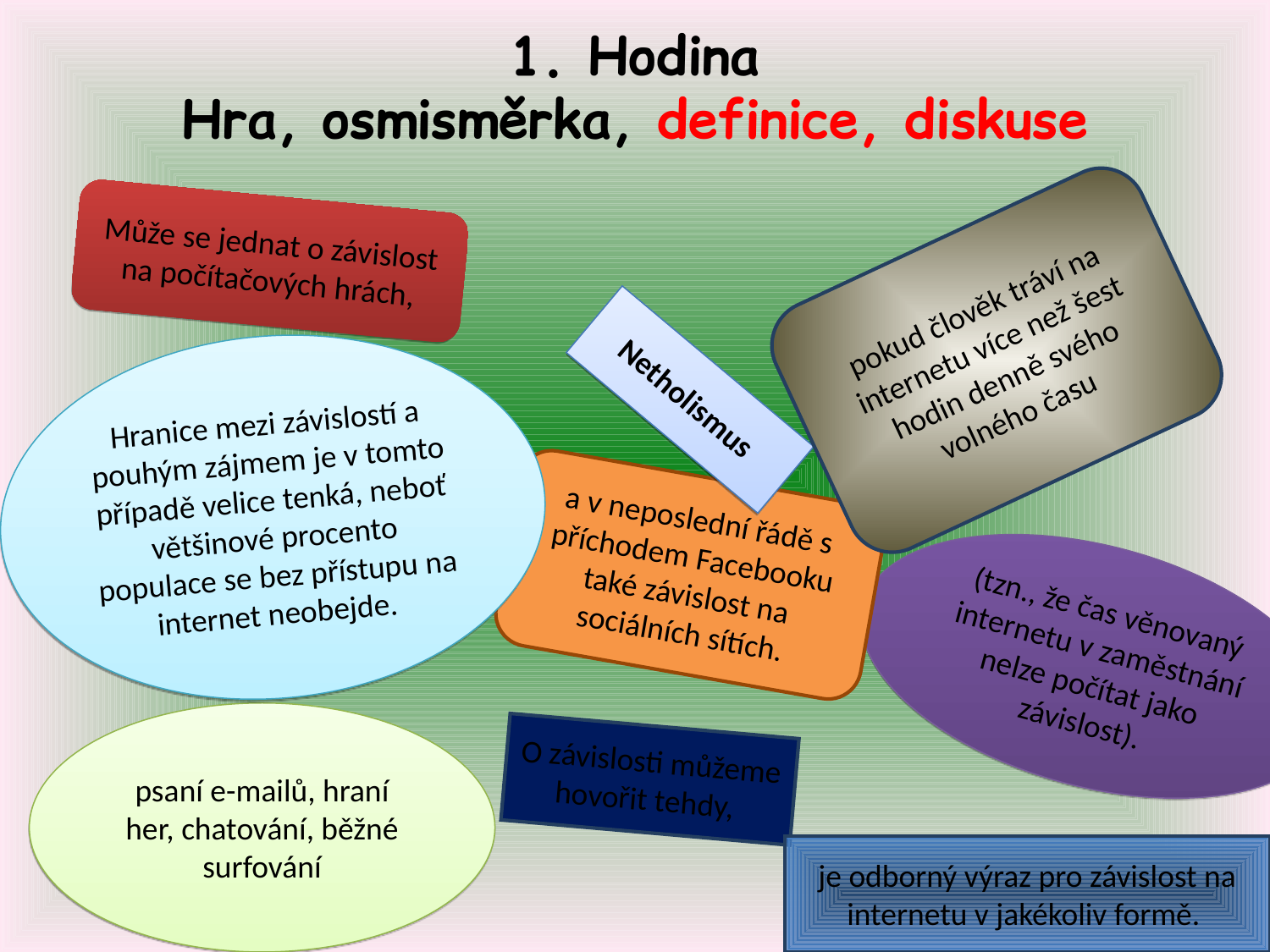

# 1. Hodina Hra, osmisměrka, definice, diskuse
Může se jednat o závislost na počítačových hrách,
pokud člověk tráví na internetu více než šest hodin denně svého volného času
Hranice mezi závislostí a pouhým zájmem je v tomto případě velice tenká, neboť většinové procento populace se bez přístupu na internet neobejde.
Netholismus
a v neposlední řádě s příchodem Facebooku také závislost na sociálních sítích.
(tzn., že čas věnovaný internetu v zaměstnání nelze počítat jako závislost).
psaní e-mailů, hraní her, chatování, běžné surfování
O závislosti můžeme hovořit tehdy,
je odborný výraz pro závislost na internetu v jakékoliv formě.